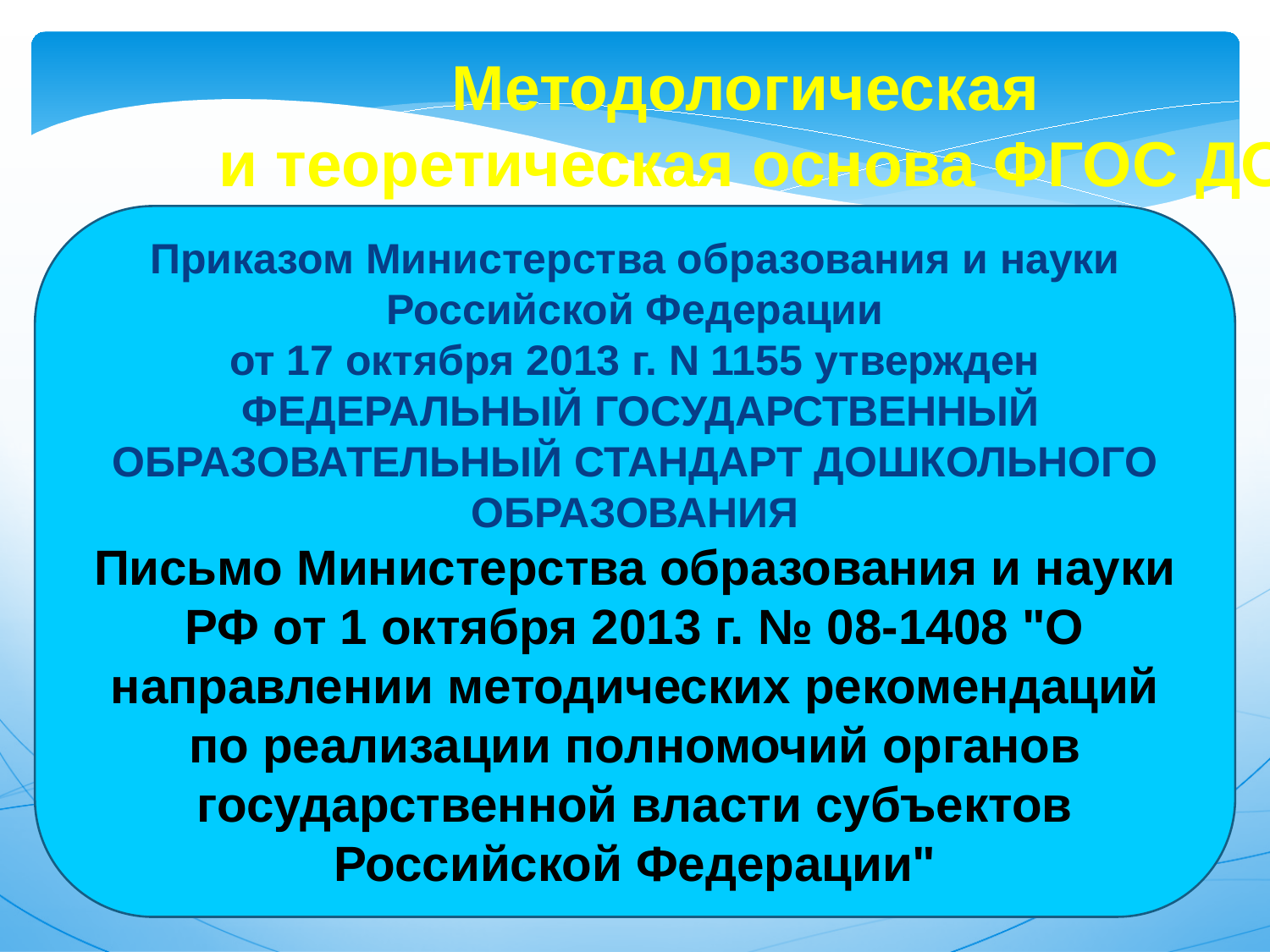

Методологическая
и теоретическая основа ФГОС ДО
Приказом Министерства образования и науки Российской Федерации
от 17 октября 2013 г. N 1155 утвержден
 ФЕДЕРАЛЬНЫЙ ГОСУДАРСТВЕННЫЙ ОБРАЗОВАТЕЛЬНЫЙ СТАНДАРТ ДОШКОЛЬНОГО ОБРАЗОВАНИЯ
Письмо Министерства образования и науки РФ от 1 октября 2013 г. № 08-1408 "О направлении методических рекомендаций по реализации полномочий органов государственной власти субъектов Российской Федерации"